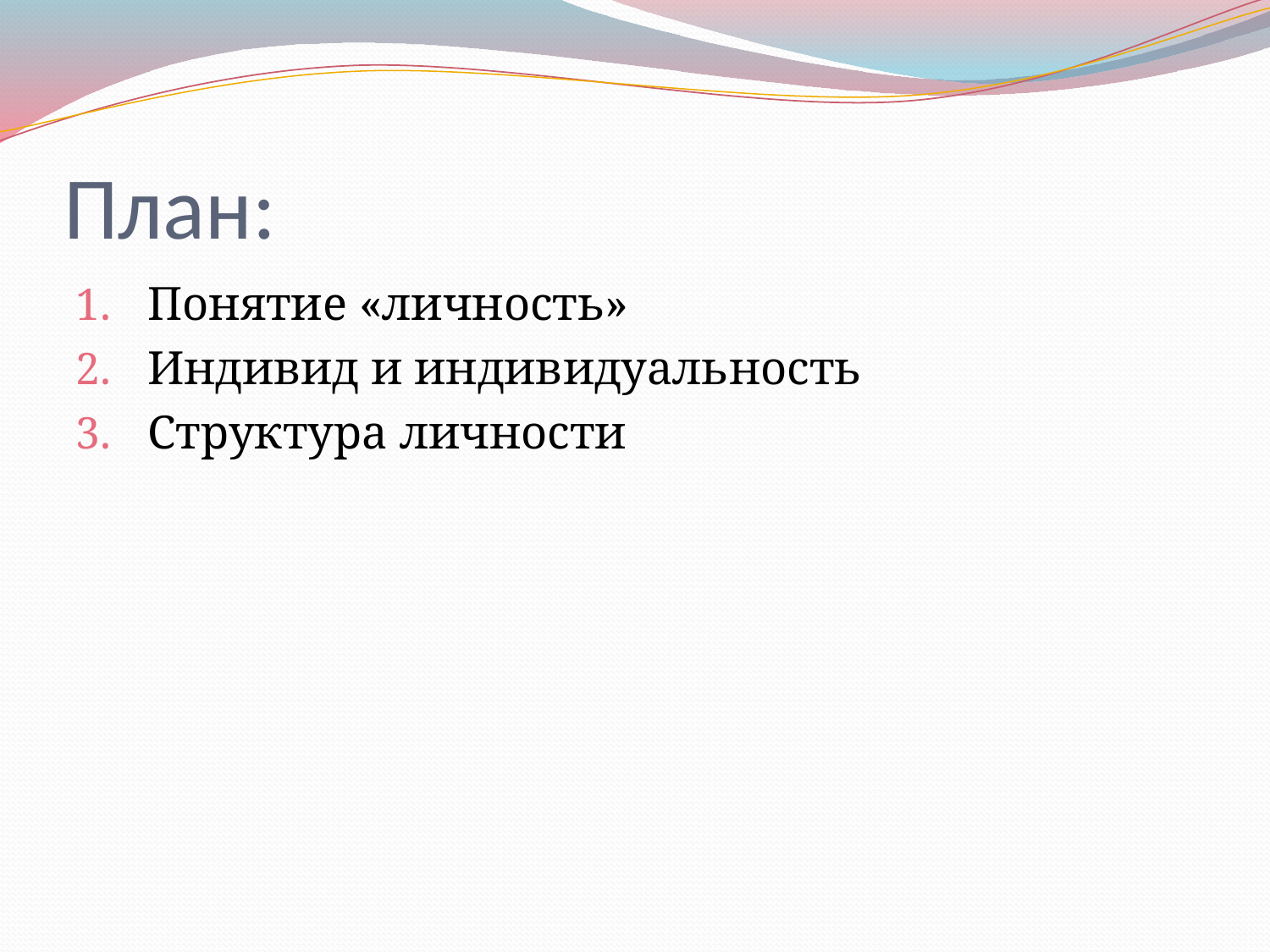

# План:
Понятие «личность»
Индивид и индивидуальность
Структура личности